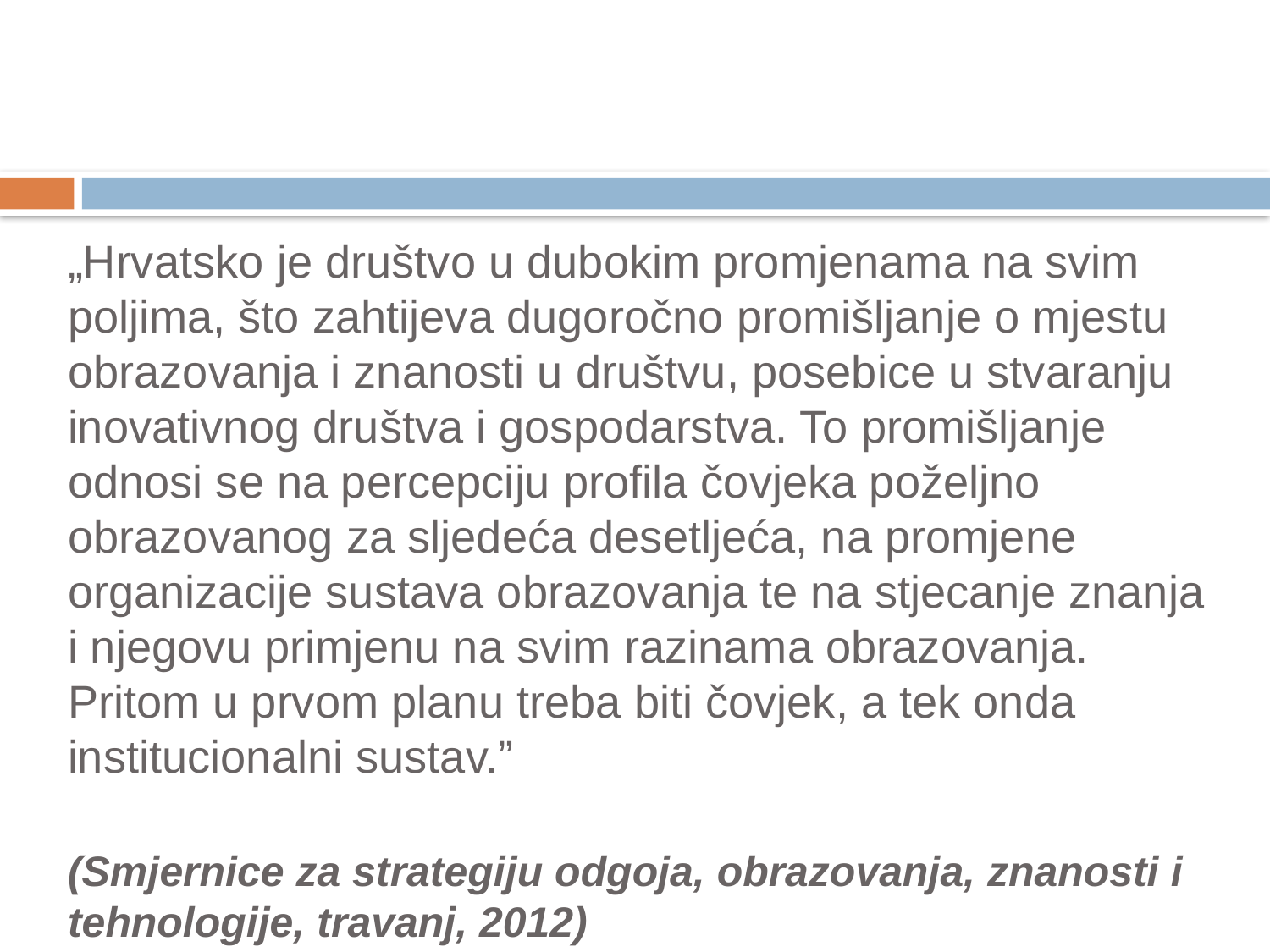

„Hrvatsko je društvo u dubokim promjenama na svim poljima, što zahtijeva dugoročno promišljanje o mjestu obrazovanja i znanosti u društvu, posebice u stvaranju inovativnog društva i gospodarstva. To promišljanje odnosi se na percepciju profila čovjeka poželjno obrazovanog za sljedeća desetljeća, na promjene organizacije sustava obrazovanja te na stjecanje znanja i njegovu primjenu na svim razinama obrazovanja. Pritom u prvom planu treba biti čovjek, a tek onda institucionalni sustav.”

(Smjernice za strategiju odgoja, obrazovanja, znanosti i tehnologije, travanj, 2012)